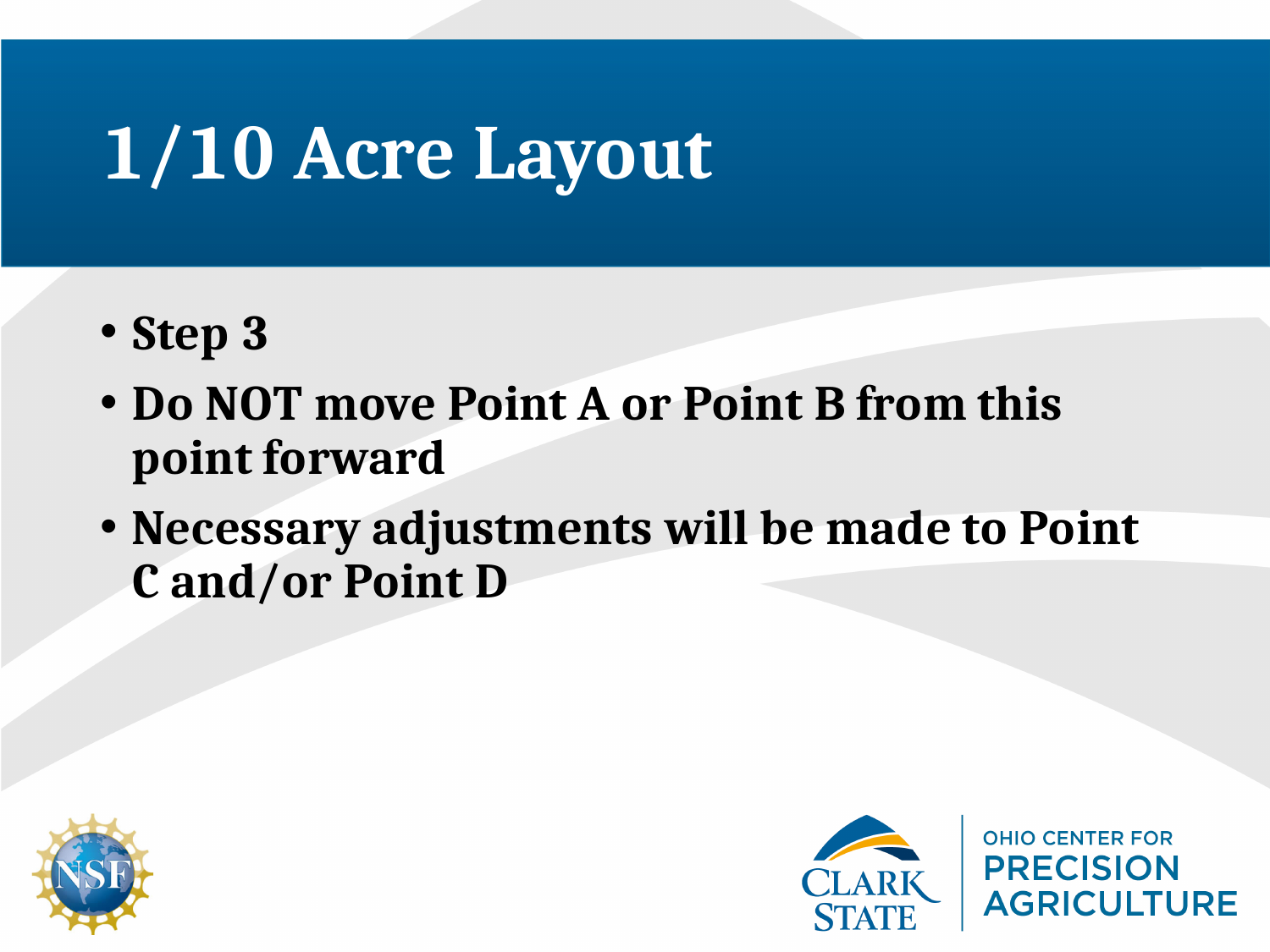

# 1/10 Acre Layout
Step 3
Do NOT move Point A or Point B from this point forward
Necessary adjustments will be made to Point C and/or Point D